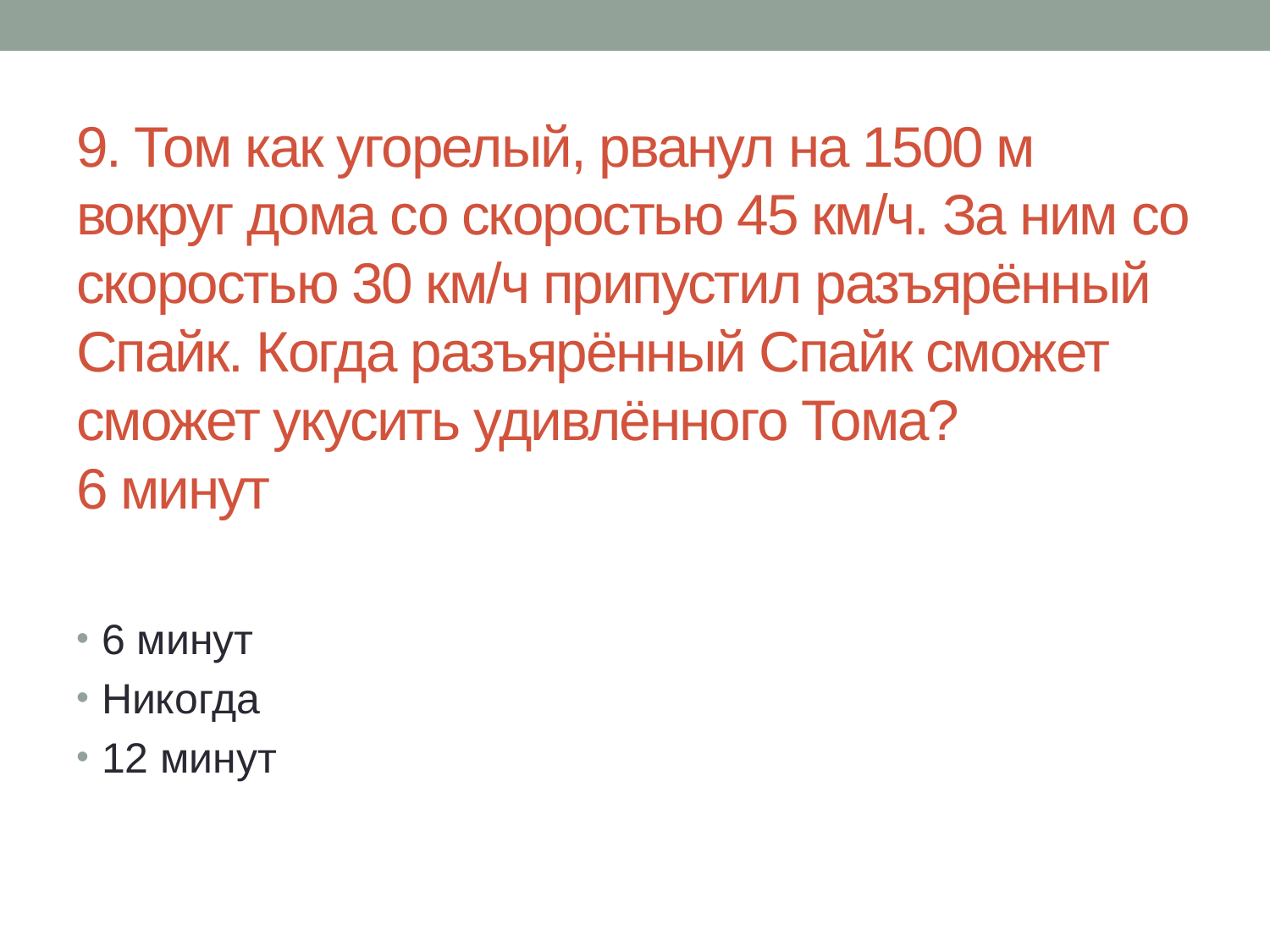

# 9. Том как угорелый, рванул на 1500 м вокруг дома со скоростью 45 км/ч. За ним со скоростью 30 км/ч припустил разъярённый Спайк. Когда разъярённый Спайк сможет сможет укусить удивлённого Тома? 6 минут
6 минут
Никогда
12 минут